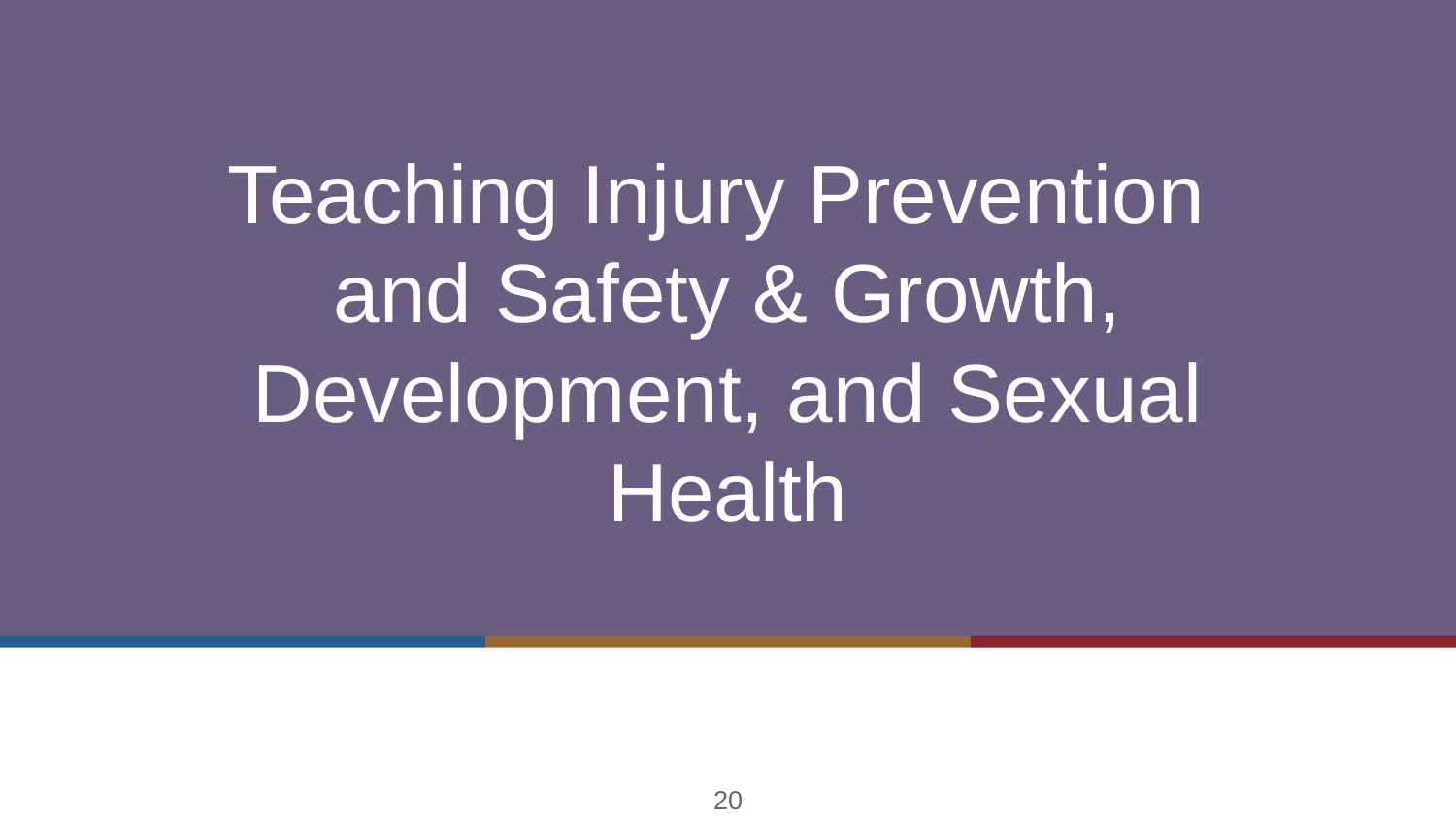

# Teaching Injury Prevention
and Safety & Growth, Development, and Sexual Health
20